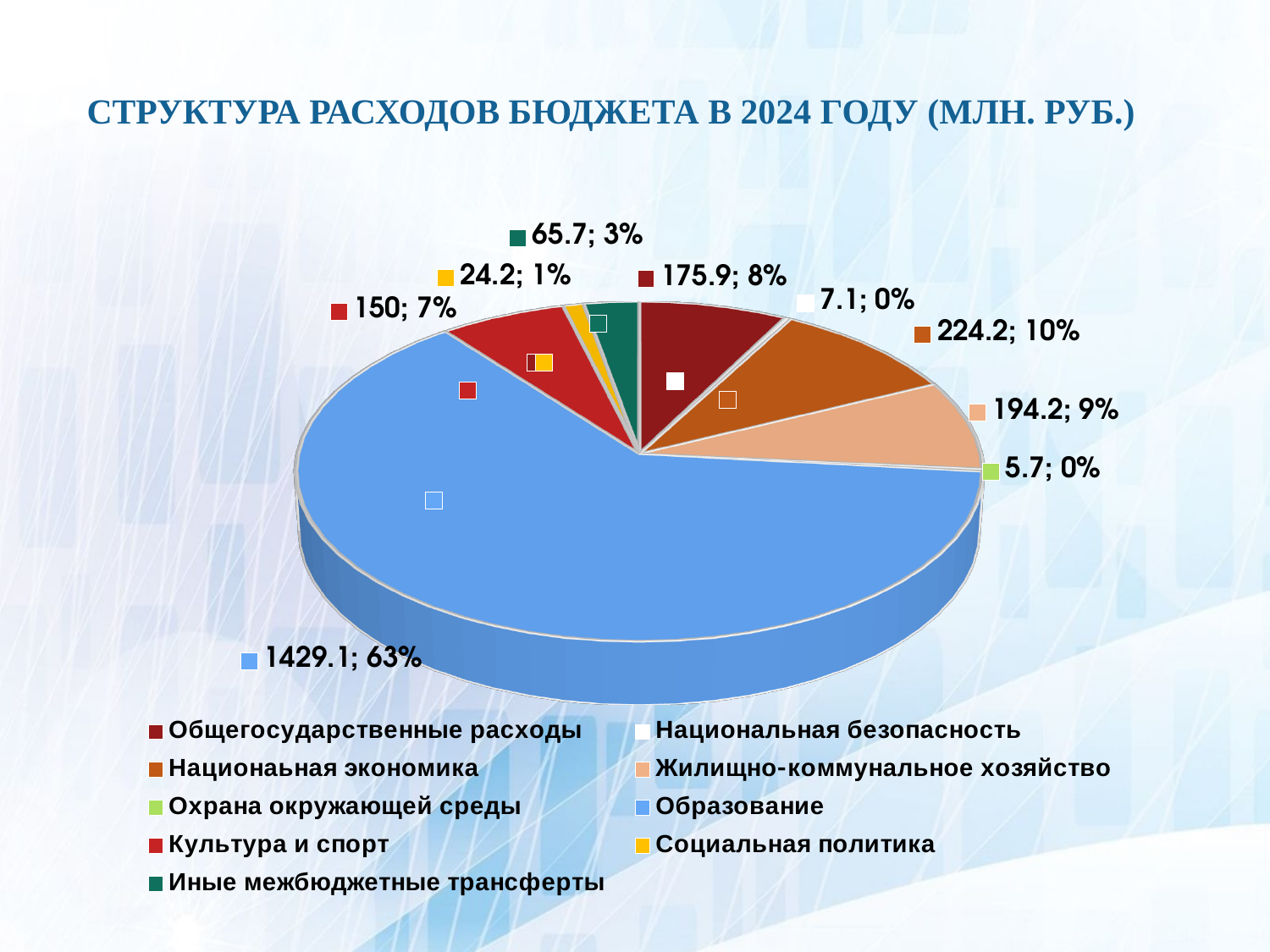

# Структура расходов бюджета в 2024 году (млн. руб.)

[unsupported chart]